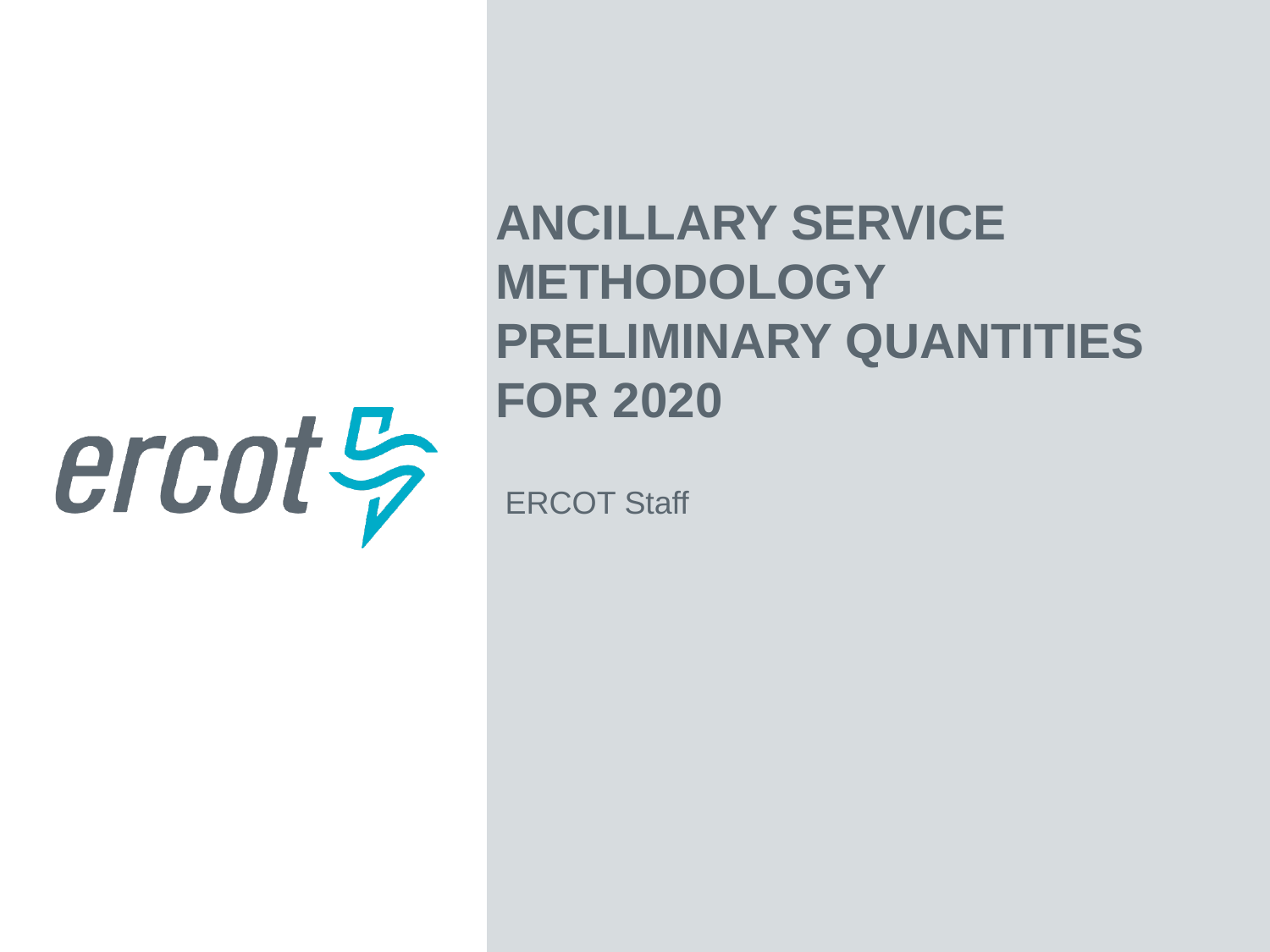

Ancillary Service Methodology
Preliminary Quantities for 2020
ERCOT Staff